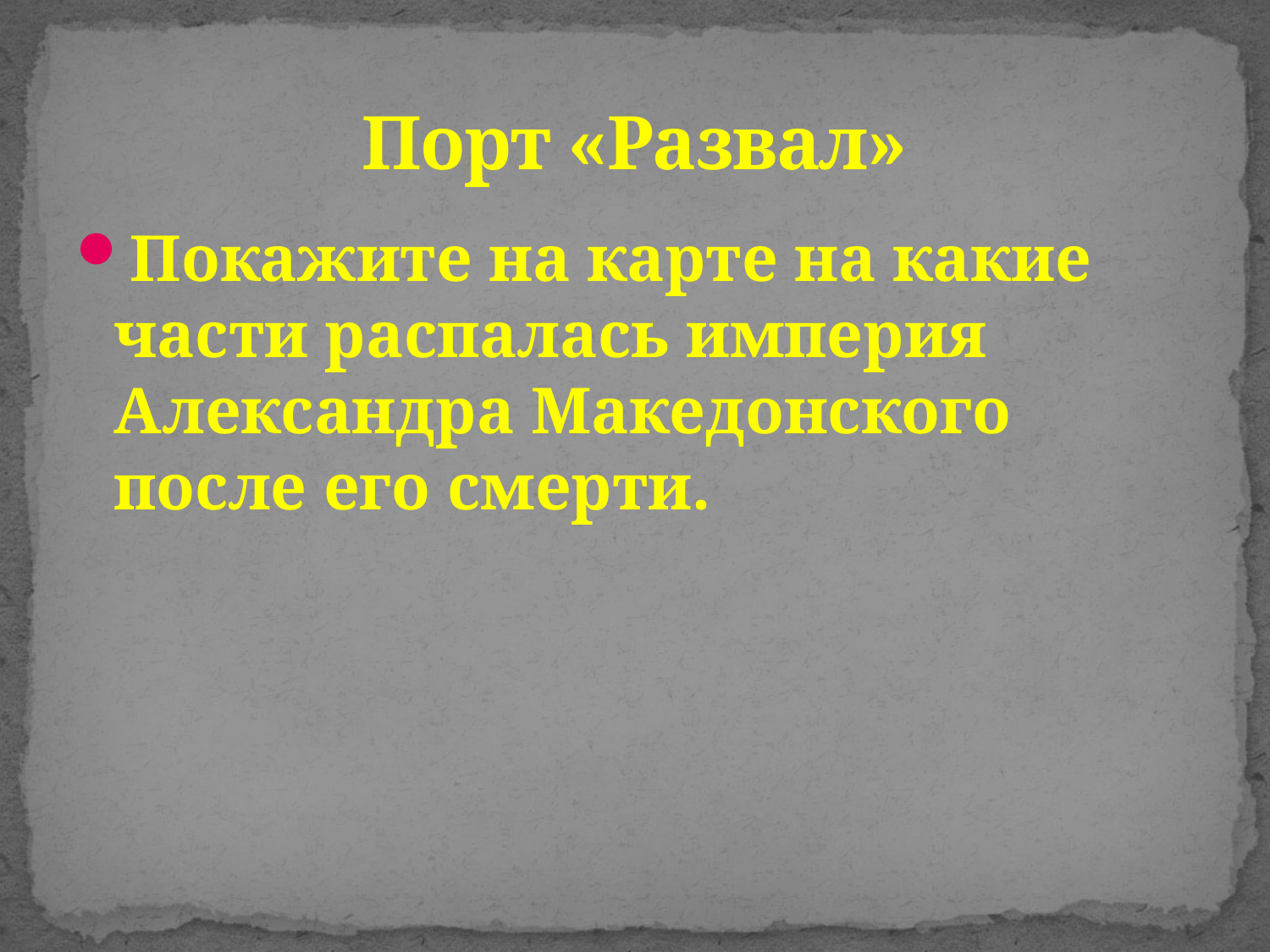

# Порт «Развал»
Покажите на карте на какие части распалась империя Александра Македонского после его смерти.